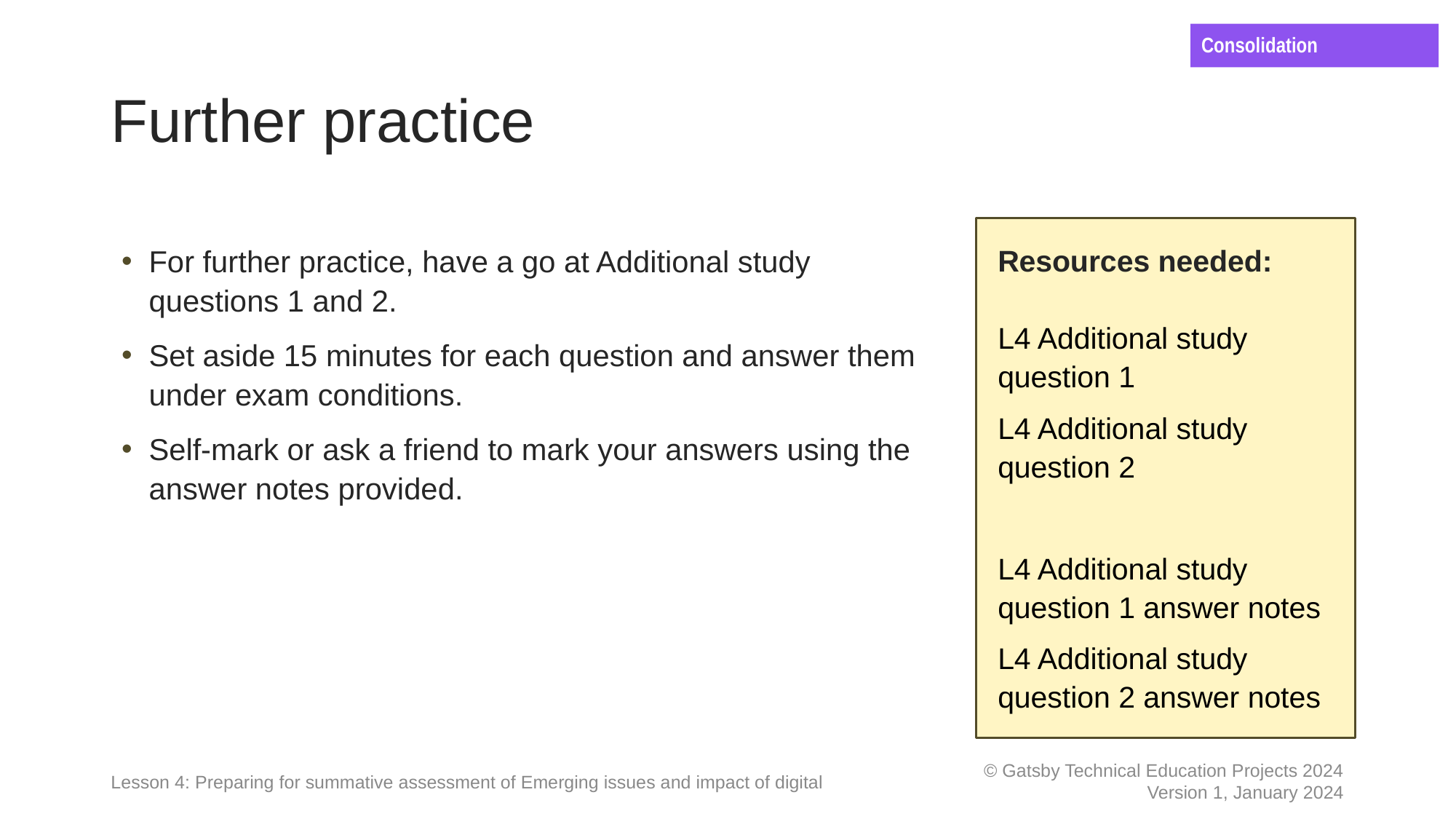

Consolidation
# Further practice
For further practice, have a go at Additional study questions 1 and 2.
Set aside 15 minutes for each question and answer them under exam conditions.
Self-mark or ask a friend to mark your answers using the answer notes provided.
Resources needed:
L4 Additional study question 1
L4 Additional study question 2

L4 Additional study question 1 answer notes
L4 Additional study question 2 answer notes
Lesson 4: Preparing for summative assessment of Emerging issues and impact of digital